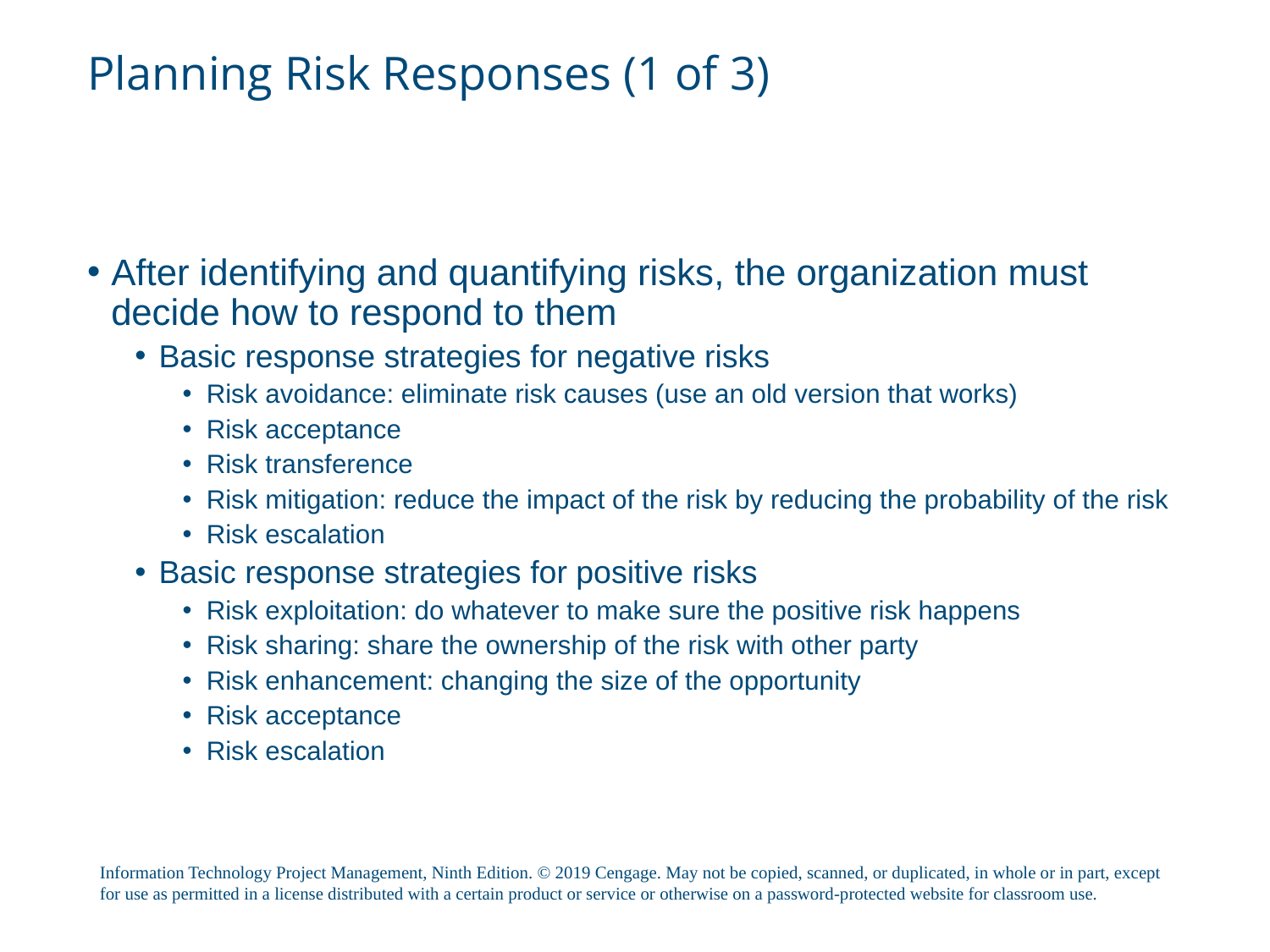

# Planning Risk Responses (1 of 3)
After identifying and quantifying risks, the organization must decide how to respond to them
Basic response strategies for negative risks
Risk avoidance: eliminate risk causes (use an old version that works)
Risk acceptance
Risk transference
Risk mitigation: reduce the impact of the risk by reducing the probability of the risk
Risk escalation
Basic response strategies for positive risks
Risk exploitation: do whatever to make sure the positive risk happens
Risk sharing: share the ownership of the risk with other party
Risk enhancement: changing the size of the opportunity
Risk acceptance
Risk escalation

Information Technology Project Management, Ninth Edition. © 2019 Cengage. May not be copied, scanned, or duplicated, in whole or in part, except for use as permitted in a license distributed with a certain product or service or otherwise on a password-protected website for classroom use.